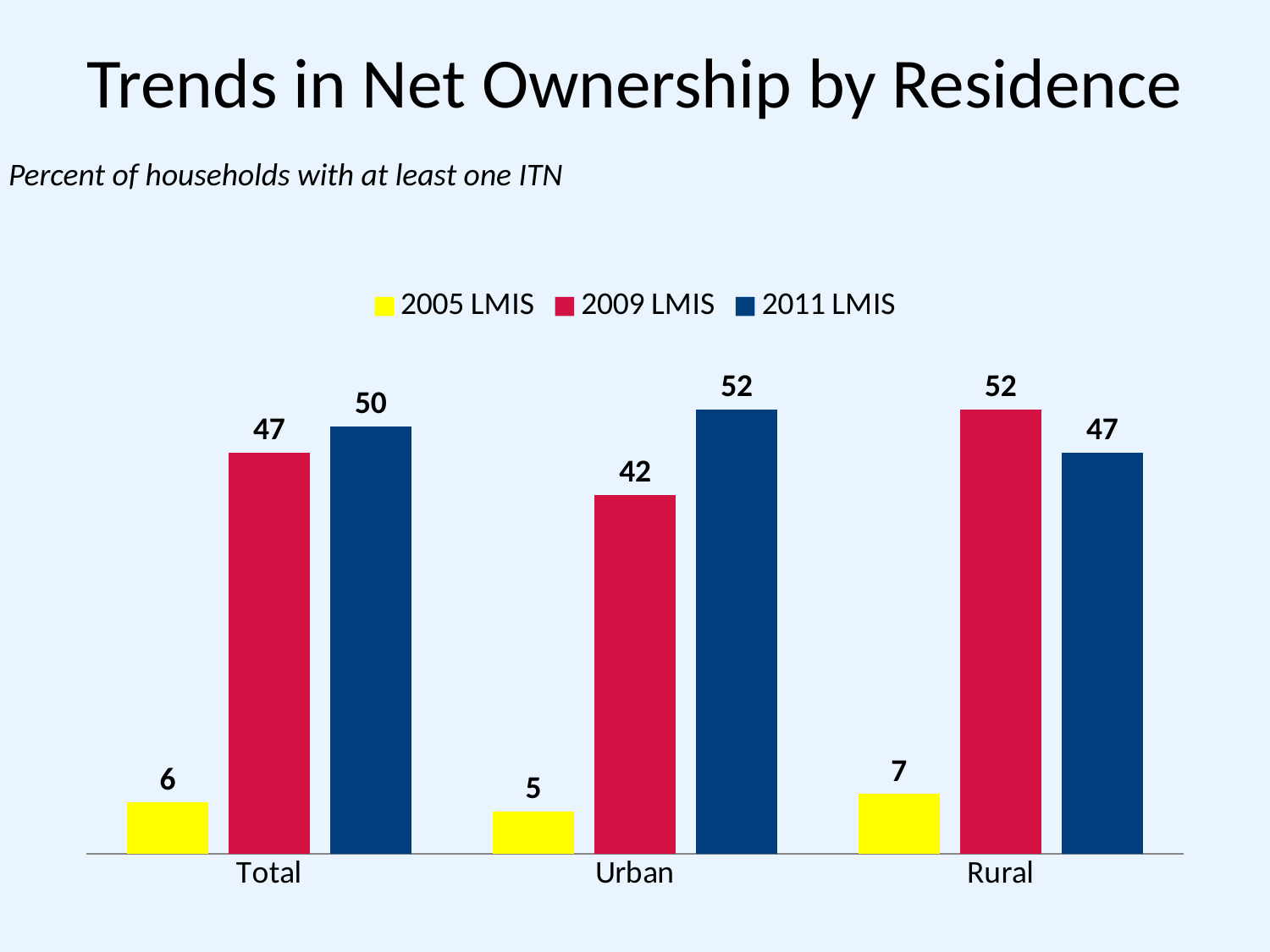

# Trends in Net Ownership by Residence
Percent of households with at least one ITN

### Chart

| Category | 2005 LMIS | 2009 LMIS | 2011 LMIS |
|---|---|---|---|
| Total | 6.0 | 47.0 | 50.0 |
| Urban | 5.0 | 42.0 | 52.0 |
| Rural | 7.0 | 52.0 | 47.0 |